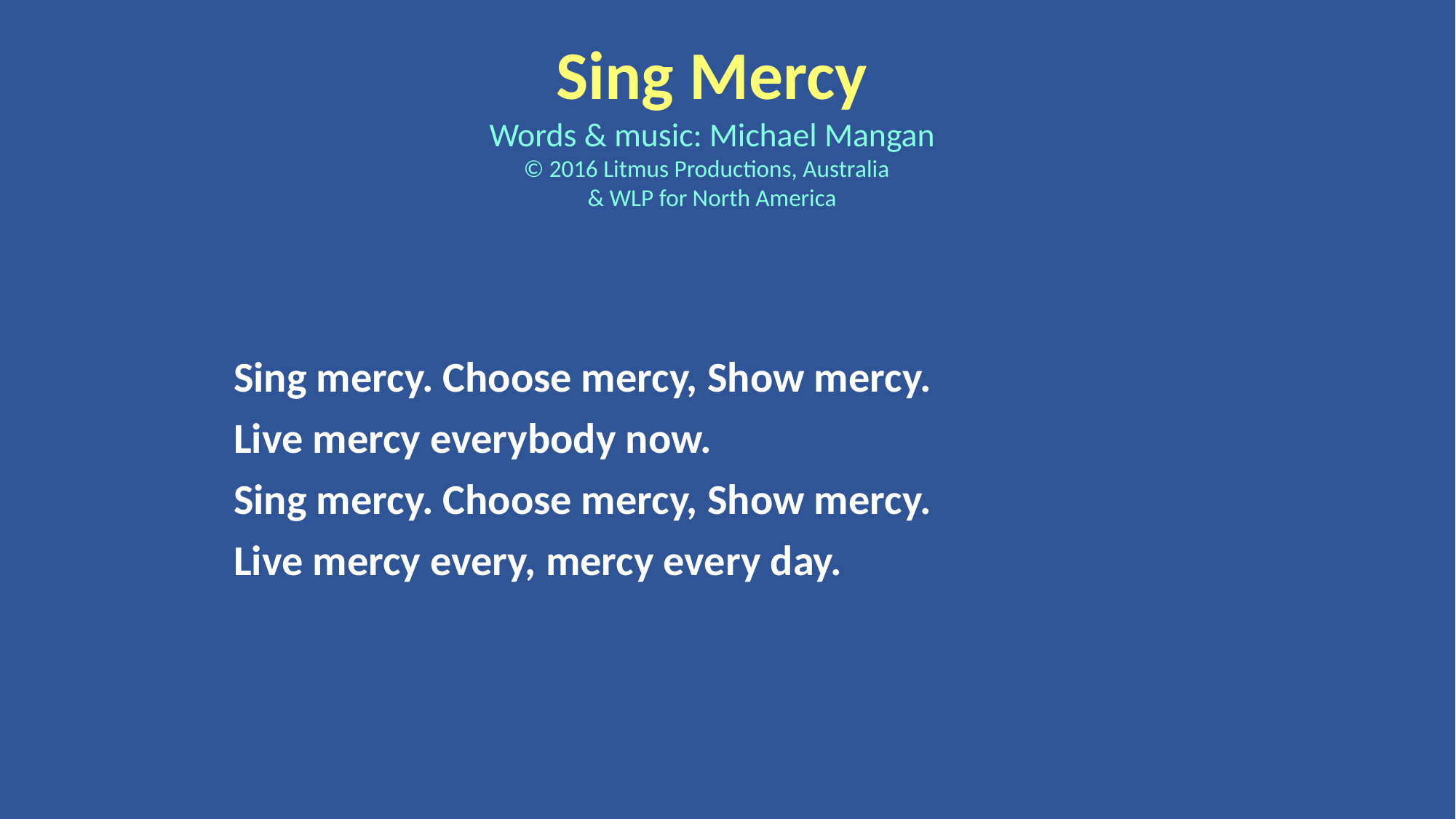

Sing Mercy
Words & music: Michael Mangan
© 2016 Litmus Productions, Australia
& WLP for North America
Sing mercy. Choose mercy, Show mercy.
Live mercy everybody now.
Sing mercy. Choose mercy, Show mercy.
Live mercy every, mercy every day.